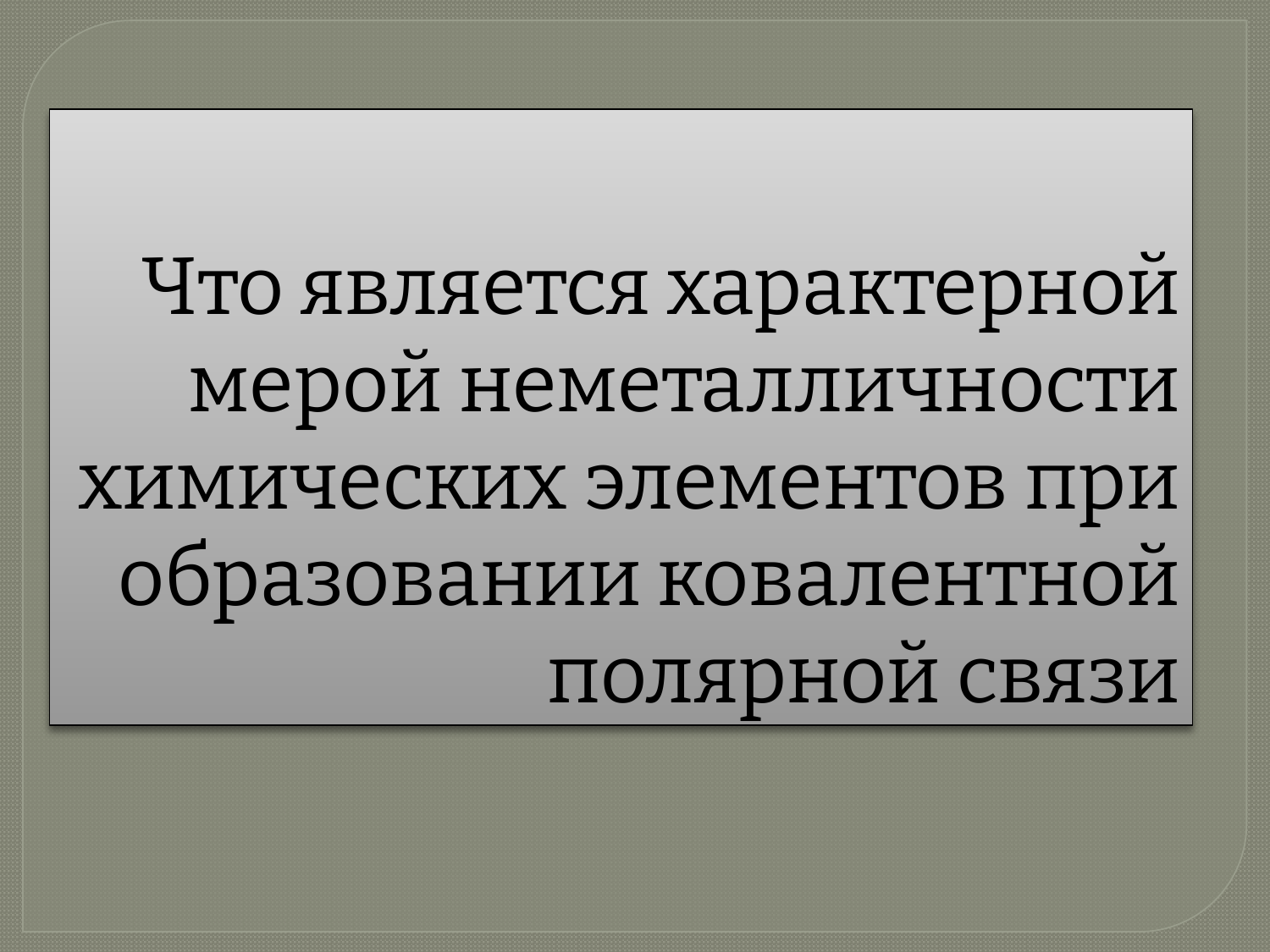

# Что является характерной мерой неметалличности химических элементов при образовании ковалентной полярной связи